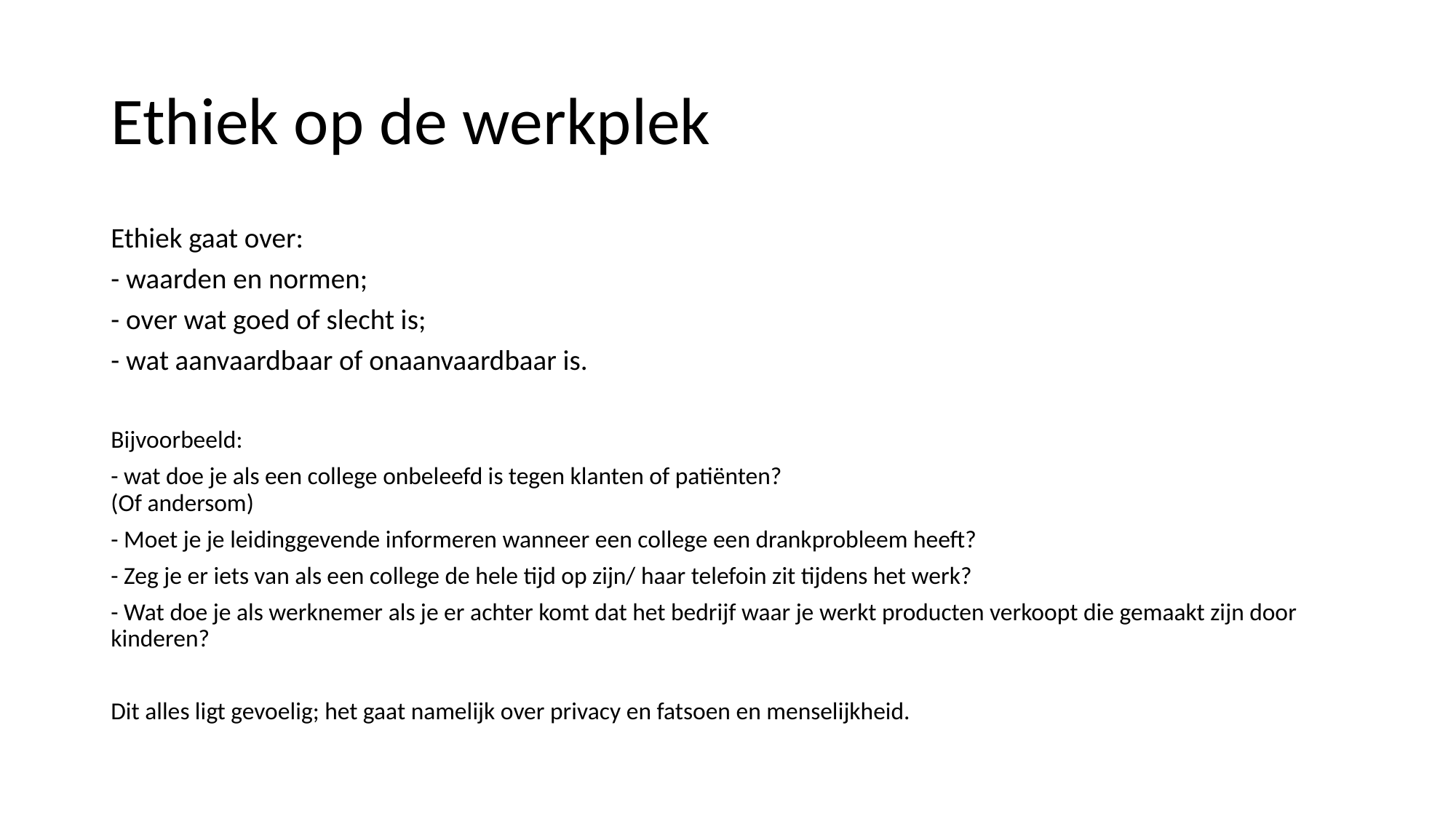

# Ethiek op de werkplek
Ethiek gaat over:
- waarden en normen;
- over wat goed of slecht is;
- wat aanvaardbaar of onaanvaardbaar is.

Bijvoorbeeld:
- wat doe je als een college onbeleefd is tegen klanten of patiënten?
(Of andersom)
- Moet je je leidinggevende informeren wanneer een college een drankprobleem heeft?
- Zeg je er iets van als een college de hele tijd op zijn/ haar telefoin zit tijdens het werk?
- Wat doe je als werknemer als je er achter komt dat het bedrijf waar je werkt producten verkoopt die gemaakt zijn door kinderen?

Dit alles ligt gevoelig; het gaat namelijk over privacy en fatsoen en menselijkheid.